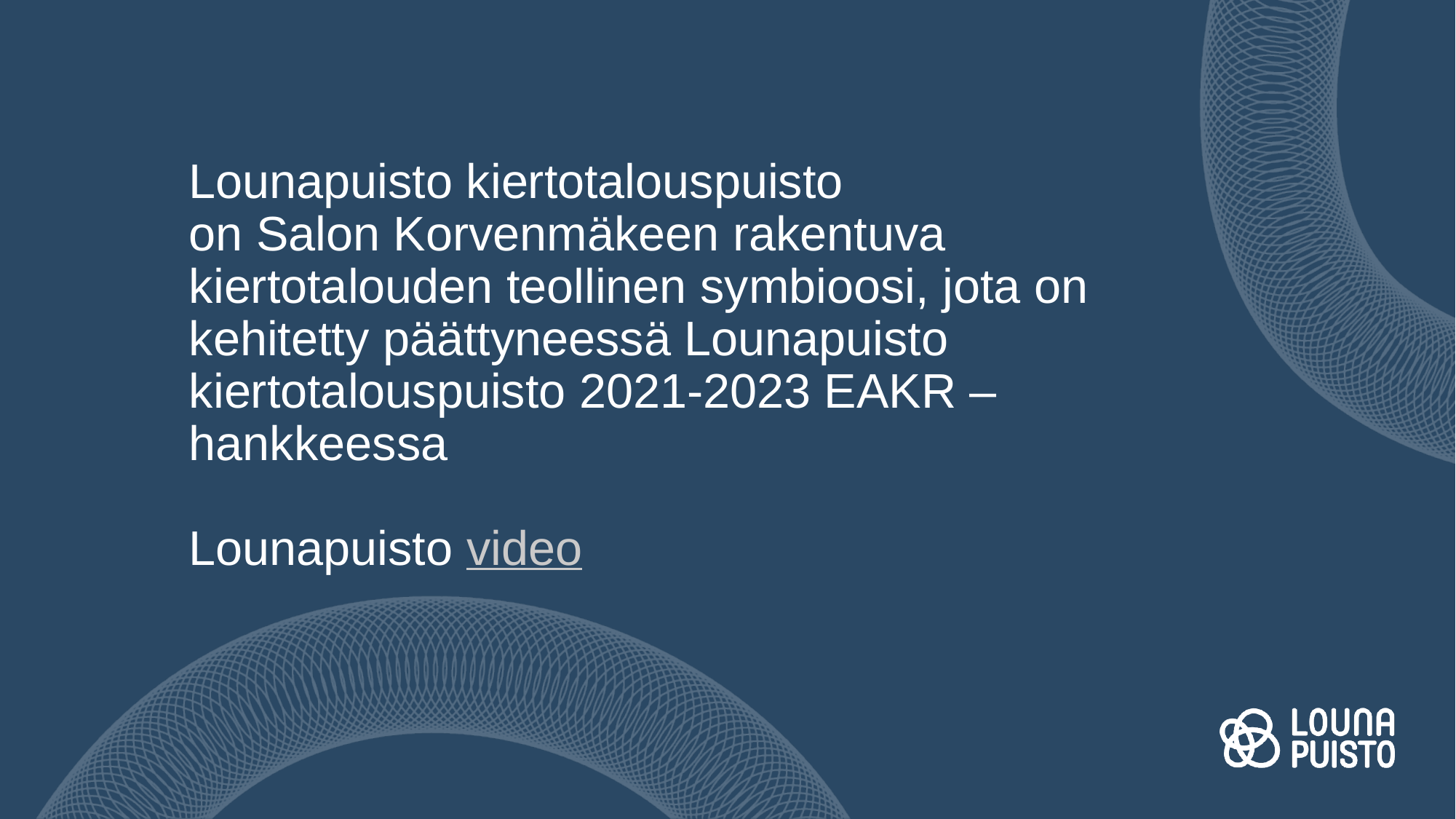

# Lounapuisto kiertotalouspuisto on Salon Korvenmäkeen rakentuva kiertotalouden teollinen symbioosi, jota on kehitetty päättyneessä Lounapuisto kiertotalouspuisto 2021-2023 EAKR –hankkeessa Lounapuisto video